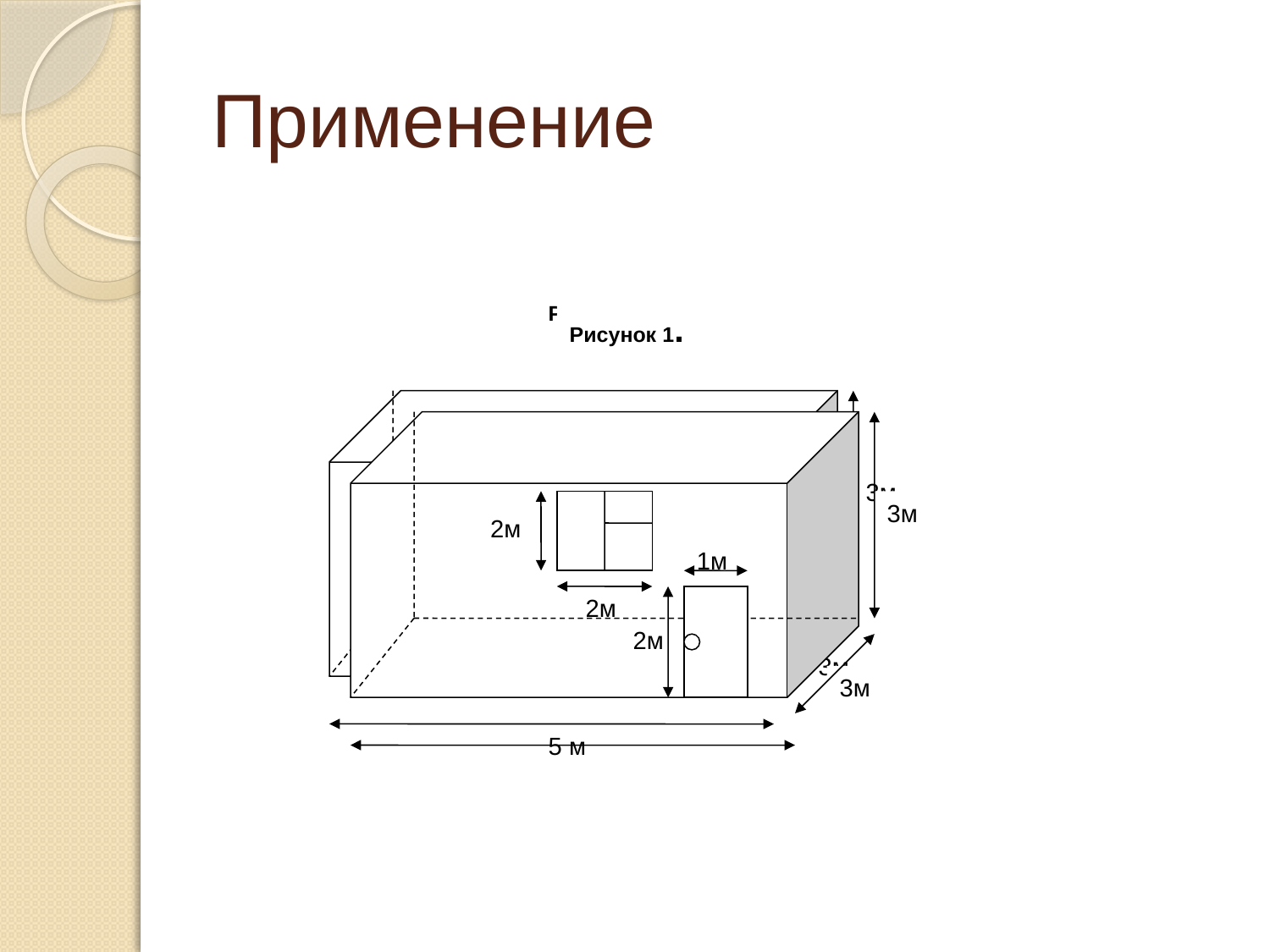

# Применение

Рисунок 1.

3м
2м

1м

2м

2м

3м

Рисунок 1.

3м
2м

1м

2м

2м

3м

5 м
слайд21